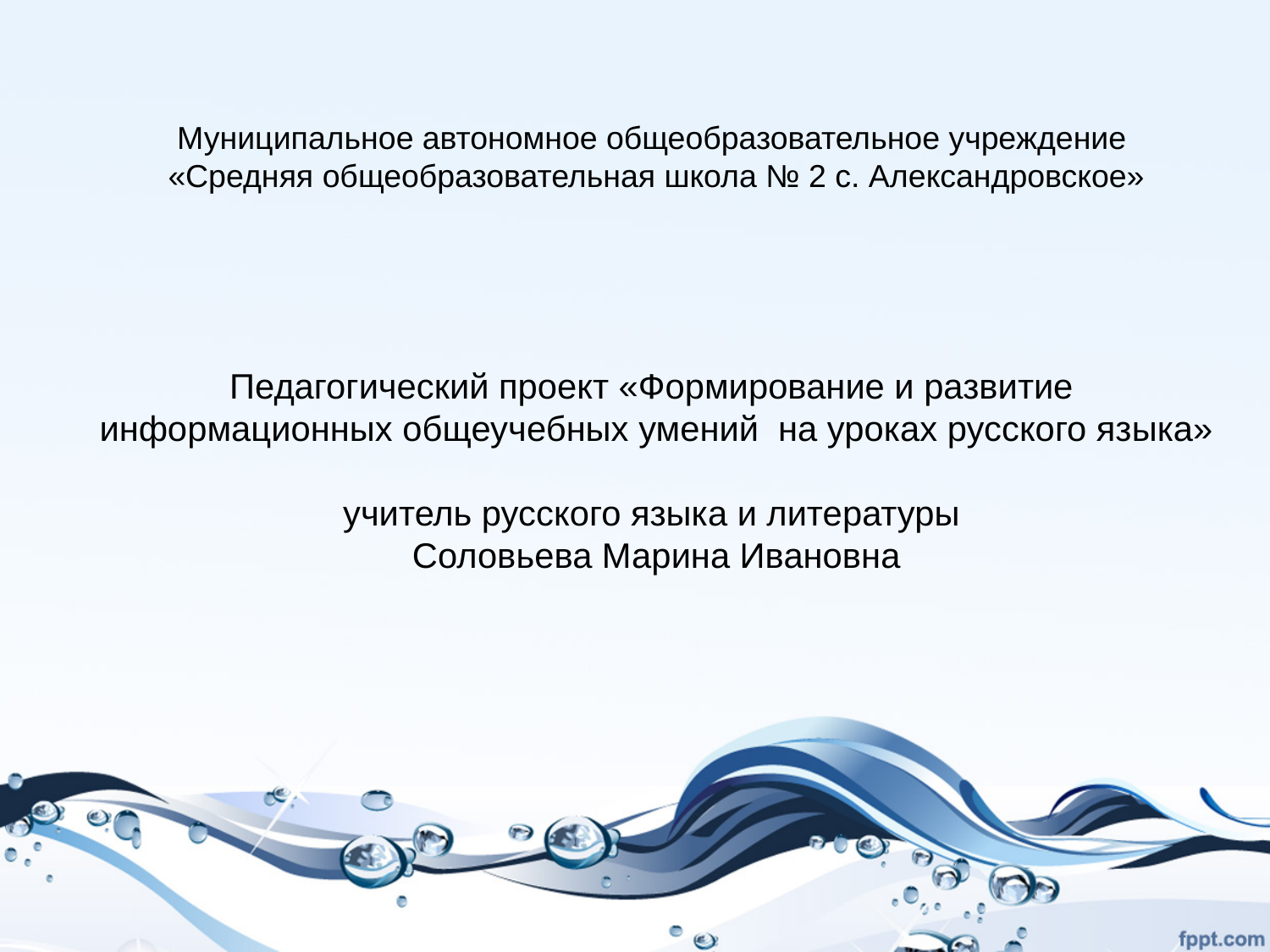

# Муниципальное автономное общеобразовательное учреждение «Средняя общеобразовательная школа № 2 с. Александровское» Педагогический проект «Формирование и развитие  информационных общеучебных умений  на уроках русского языка» учитель русского языка и литературы Соловьева Марина Ивановна